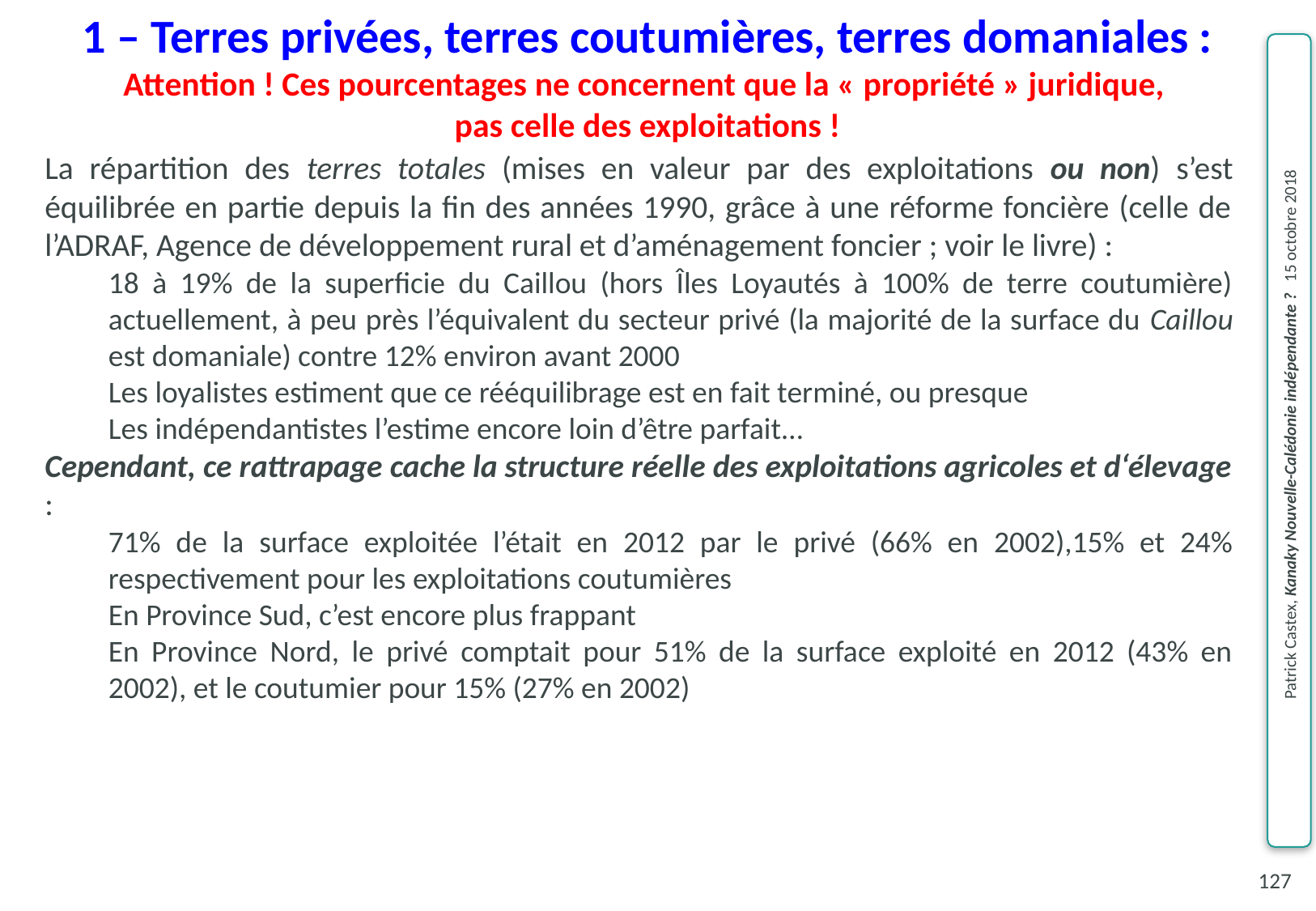

1 – Terres privées, terres coutumières, terres domaniales : Attention ! Ces pourcentages ne concernent que la « propriété » juridique,
pas celle des exploitations !
La répartition des terres totales (mises en valeur par des exploitations ou non) s’est équilibrée en partie depuis la fin des années 1990, grâce à une réforme foncière (celle de l’ADRAF, Agence de développement rural et d’aménagement foncier ; voir le livre) :
18 à 19% de la superficie du Caillou (hors Îles Loyautés à 100% de terre coutumière) actuellement, à peu près l’équivalent du secteur privé (la majorité de la surface du Caillou est domaniale) contre 12% environ avant 2000
Les loyalistes estiment que ce rééquilibrage est en fait terminé, ou presque
Les indépendantistes l’estime encore loin d’être parfait…
Cependant, ce rattrapage cache la structure réelle des exploitations agricoles et d‘élevage :
71% de la surface exploitée l’était en 2012 par le privé (66% en 2002),15% et 24% respectivement pour les exploitations coutumières
En Province Sud, c’est encore plus frappant
En Province Nord, le privé comptait pour 51% de la surface exploité en 2012 (43% en 2002), et le coutumier pour 15% (27% en 2002)